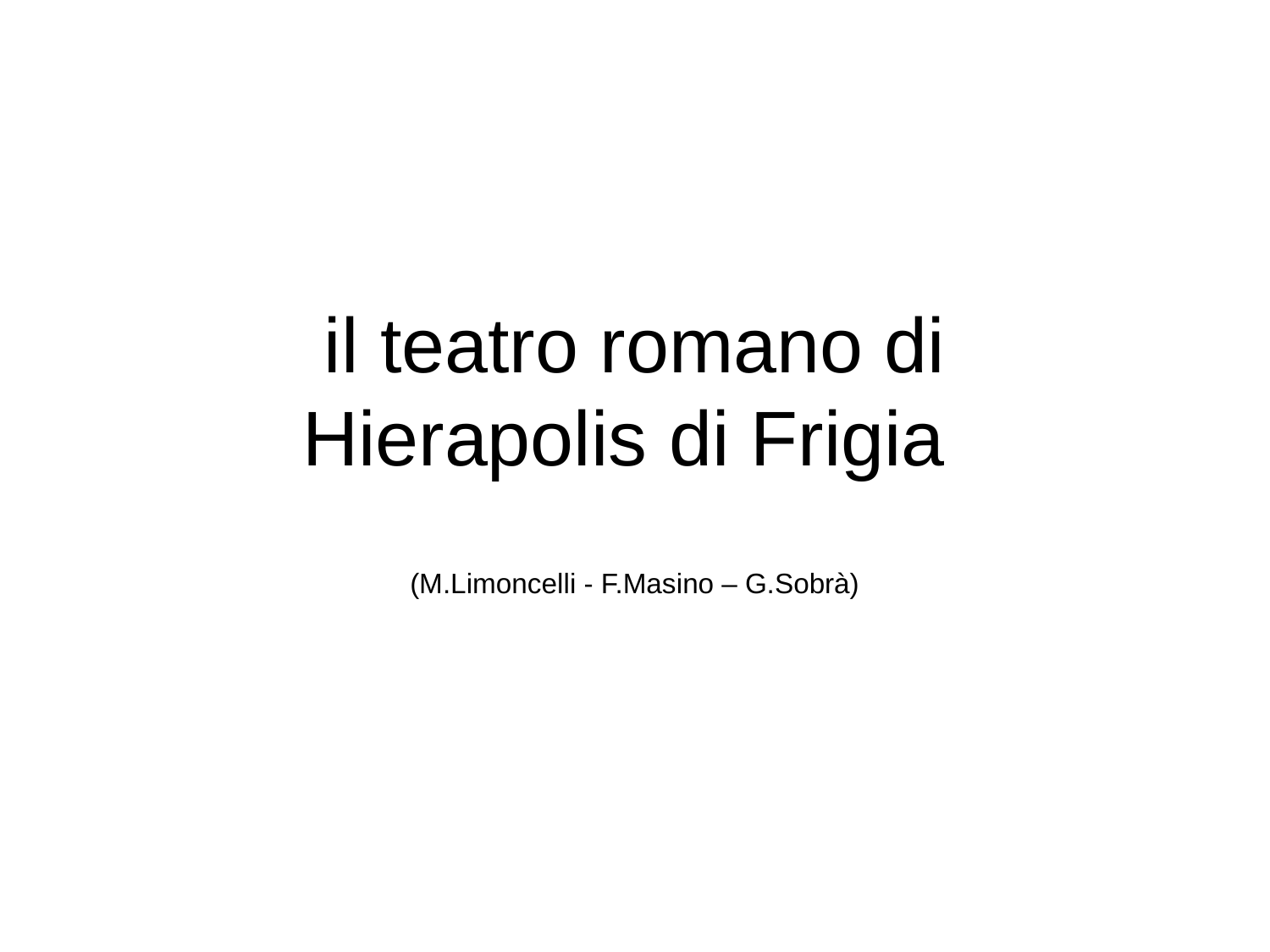

# il teatro romano di Hierapolis di Frigia (M.Limoncelli - F.Masino – G.Sobrà)